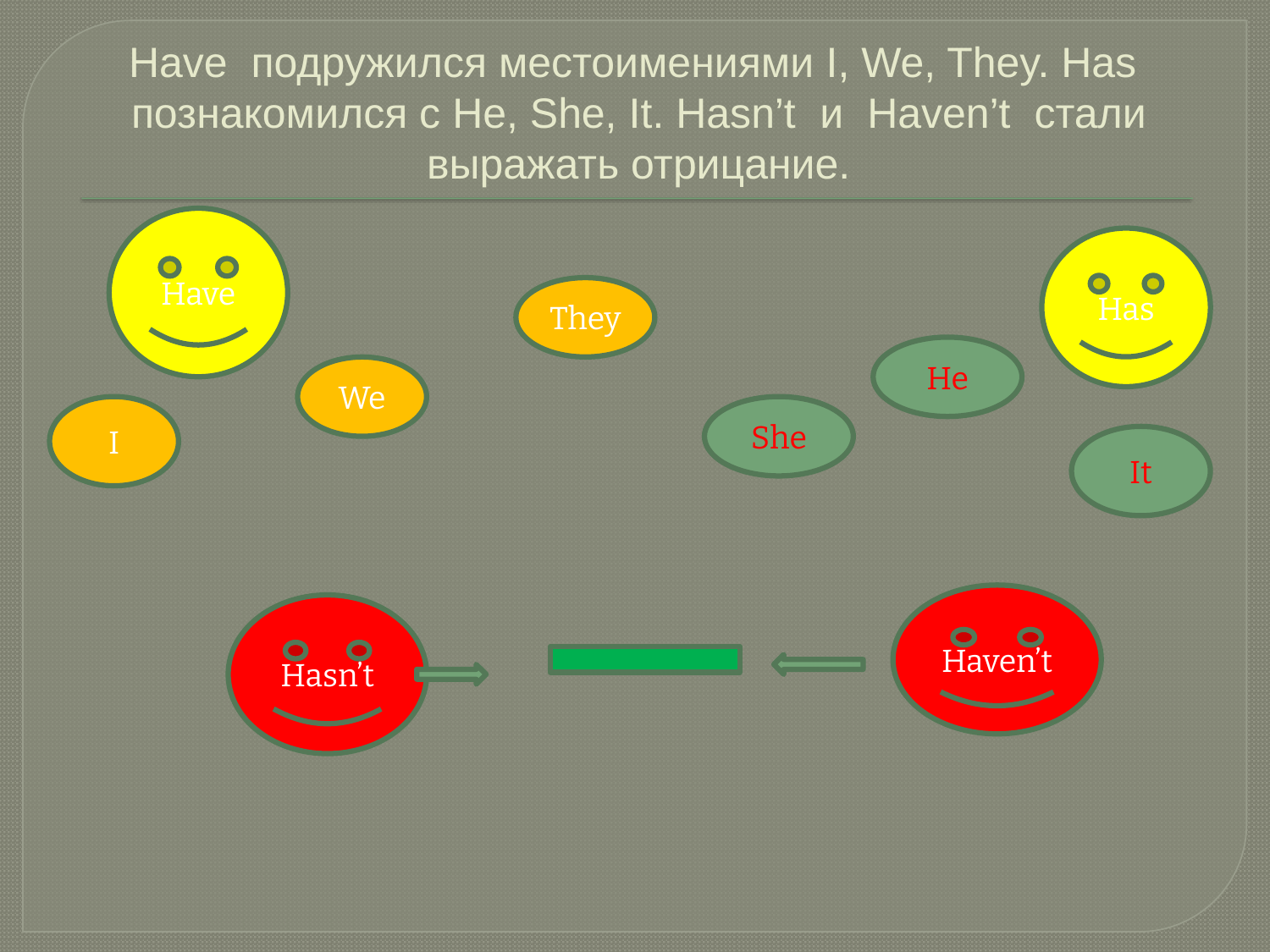

# Have  подружился местоимениями I, We, They. Has  познакомился с He, She, It. Hasn’t  и  Haven’t  стали выражать отрицание.
Have
Has
They
He
We
I
She
It
Haven’t
Hasn’t